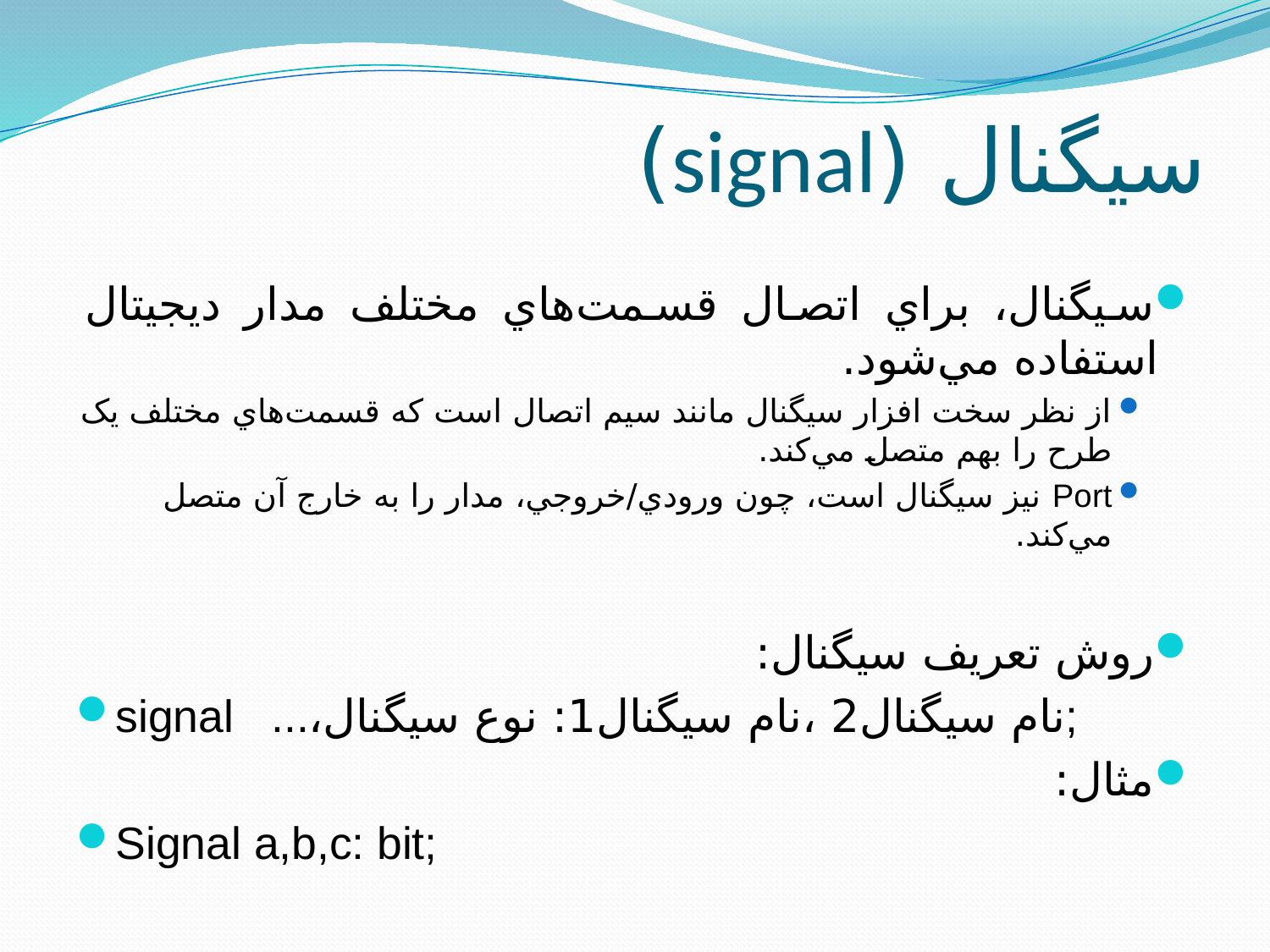

# سيگنال (signal)
سيگنال، براي اتصال قسمت‌هاي مختلف مدار ديجيتال استفاده مي‌شود.
از نظر سخت افزار سيگنال مانند سيم اتصال است که قسمت‌هاي مختلف يک طرح را بهم متصل مي‌کند.
Port نيز سيگنال است، چون ورودي/خروجي، مدار را به خارج آن متصل مي‌کند.

روش تعريف سيگنال:
signal   ...،نام سيگنال2 ،نام سيگنال1: نوع سيگنال;
مثال:
Signal a,b,c: bit;